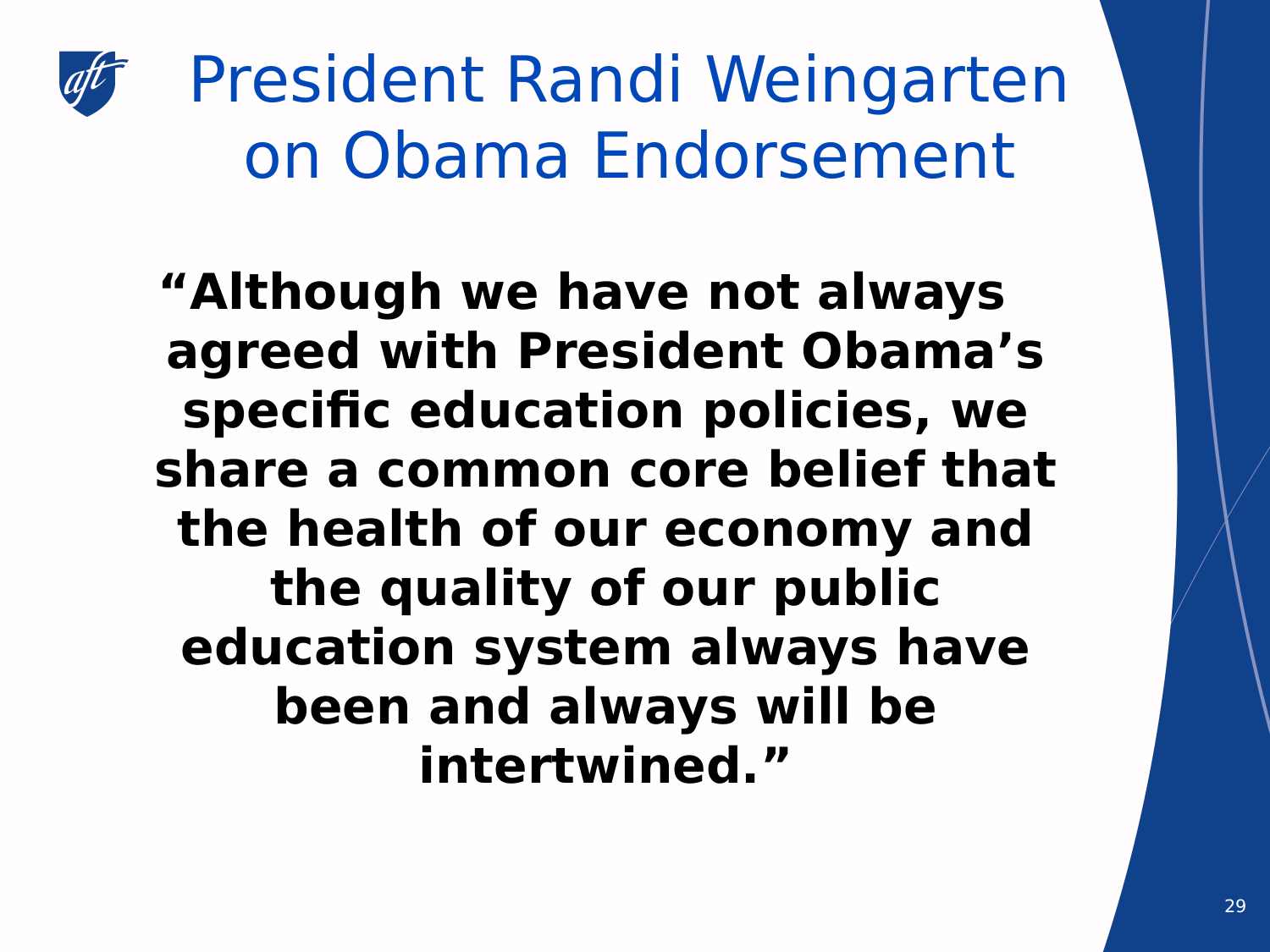

# President Randi Weingarten on Obama Endorsement
“Although we have not always agreed with President Obama’s specific education policies, we share a common core belief that the health of our economy and the quality of our public education system always have been and always will be intertwined.”
29